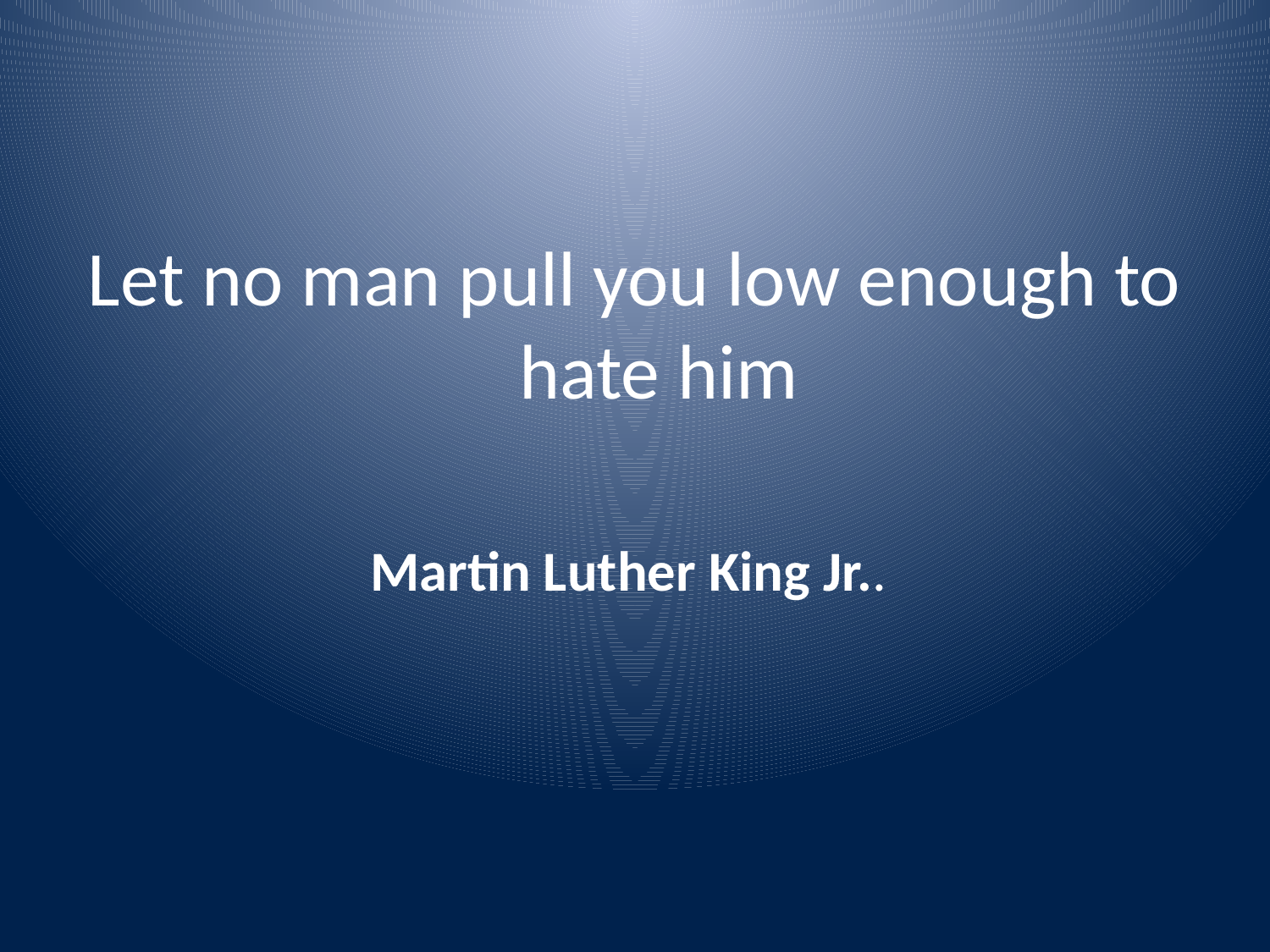

#
Let no man pull you low enough to hate him

Martin Luther King Jr..